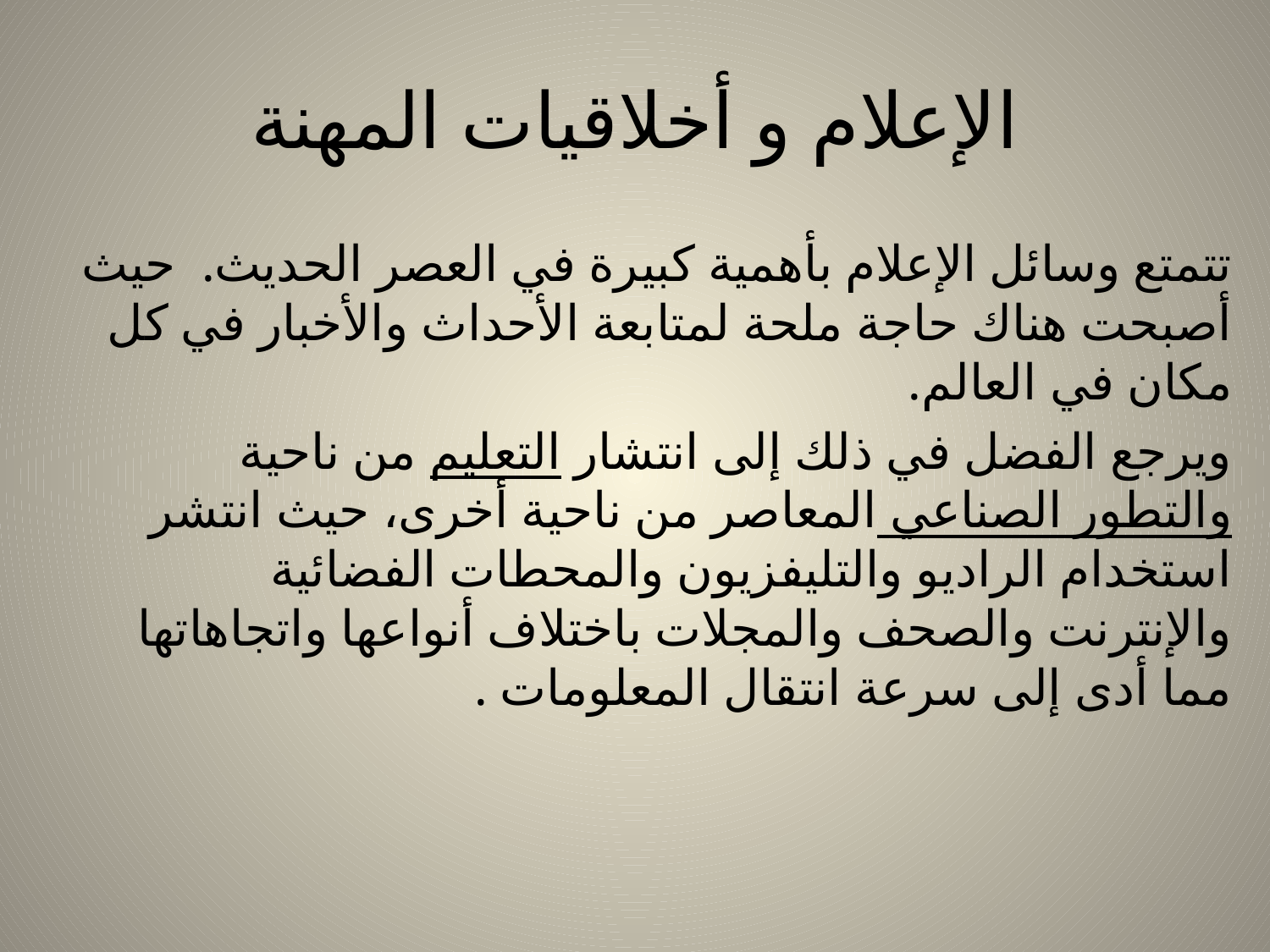

# الإعلام و أخلاقيات المهنة
تتمتع وسائل الإعلام بأهمية كبيرة في العصر الحديث.  حيث أصبحت هناك حاجة ملحة لمتابعة الأحداث والأخبار في كل مكان في العالم.
ويرجع الفضل في ذلك إلى انتشار التعليم من ناحية والتطور الصناعي المعاصر من ناحية أخرى، حيث انتشر استخدام الراديو والتليفزيون والمحطات الفضائية والإنترنت والصحف والمجلات باختلاف أنواعها واتجاهاتها مما أدى إلى سرعة انتقال المعلومات .